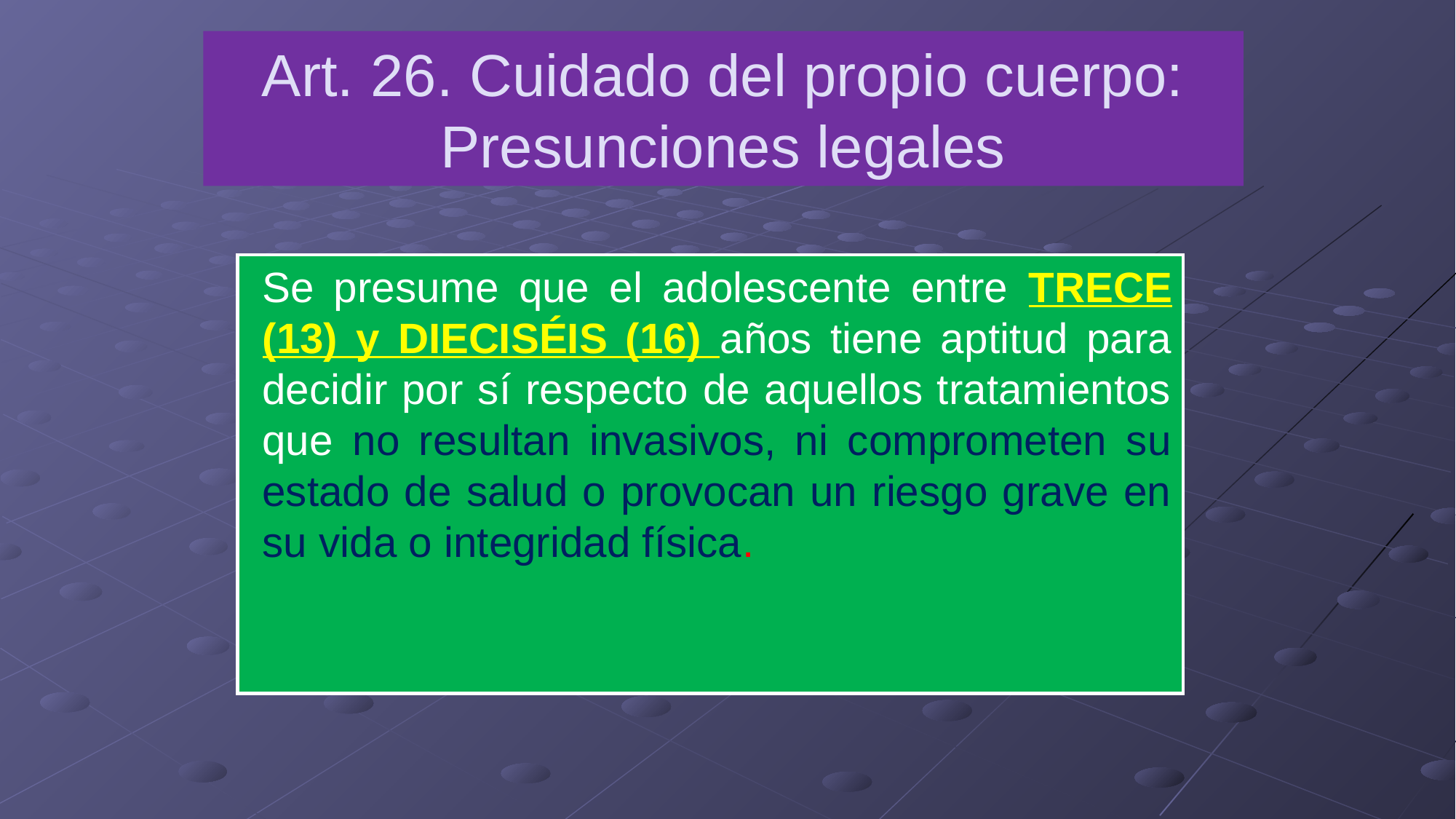

# Art. 26. Cuidado del propio cuerpo: Presunciones legales
Se presume que el adolescente entre TRECE (13) y DIECISÉIS (16) años tiene aptitud para decidir por sí respecto de aquellos tratamientos que no resultan invasivos, ni comprometen su estado de salud o provocan un riesgo grave en su vida o integridad física.